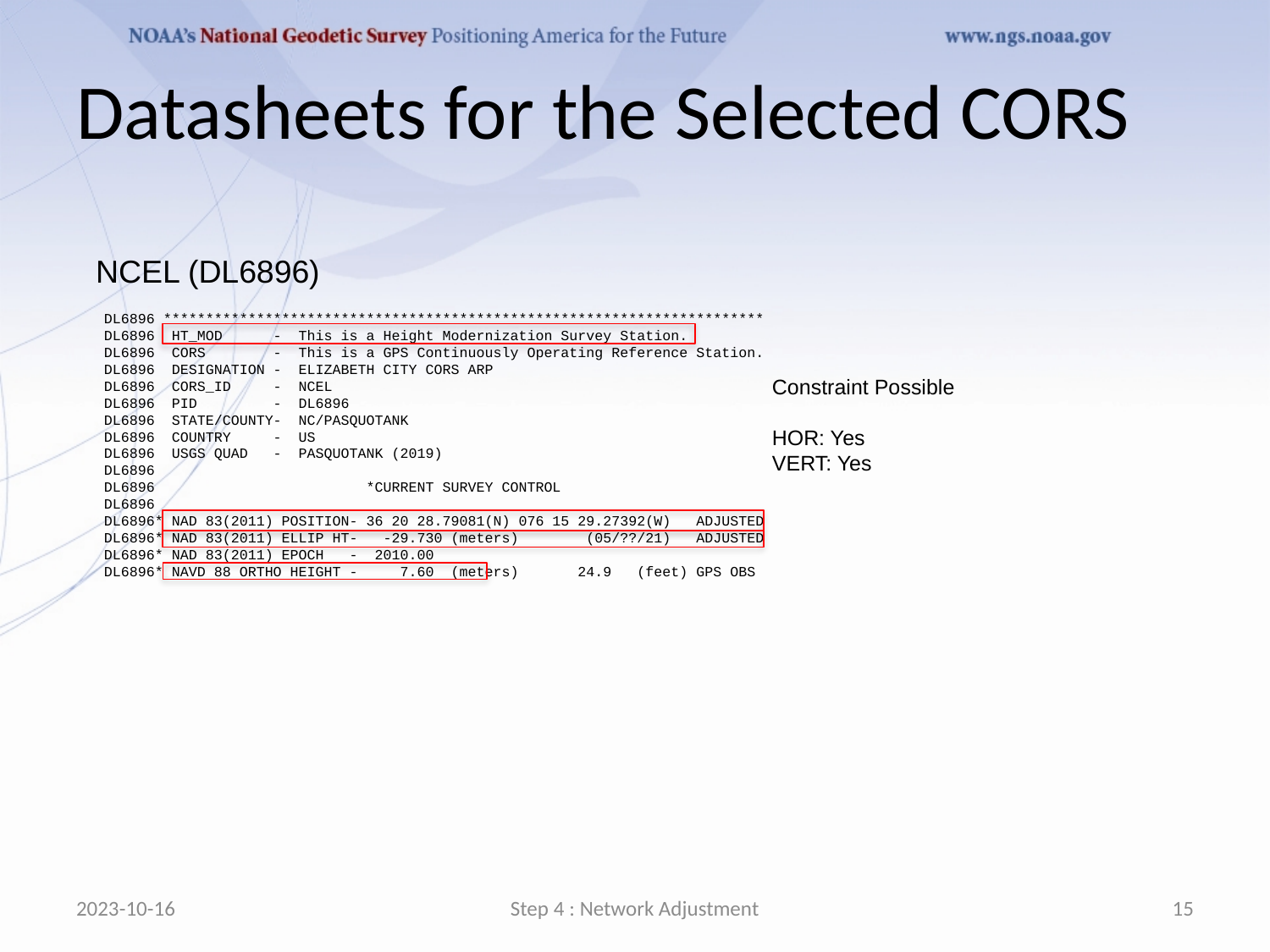

# Datasheets for the Selected CORS
NCEL (DL6896)
 DL6896 ***********************************************************************
 DL6896  HT_MOD      -  This is a Height Modernization Survey Station.
 DL6896  CORS        -  This is a GPS Continuously Operating Reference Station.
 DL6896  DESIGNATION -  ELIZABETH CITY CORS ARP
 DL6896  CORS_ID     -  NCEL
 DL6896  PID         -  DL6896
 DL6896  STATE/COUNTY-  NC/PASQUOTANK
 DL6896  COUNTRY     -  US
 DL6896  USGS QUAD   -  PASQUOTANK (2019)
 DL6896
 DL6896                         *CURRENT SURVEY CONTROL
 DL6896  ______________________________________________________________________
 DL6896* NAD 83(2011) POSITION- 36 20 28.79081(N) 076 15 29.27392(W)   ADJUSTED
 DL6896* NAD 83(2011) ELLIP HT-   -29.730 (meters)        (05/??/21)   ADJUSTED
 DL6896* NAD 83(2011) EPOCH   -  2010.00
 DL6896* NAVD 88 ORTHO HEIGHT -     7.60  (meters)       24.9   (feet) GPS OBS

Constraint Possible

HOR: Yes
VERT: Yes

2023-10-16
Step 4 : Network Adjustment
15